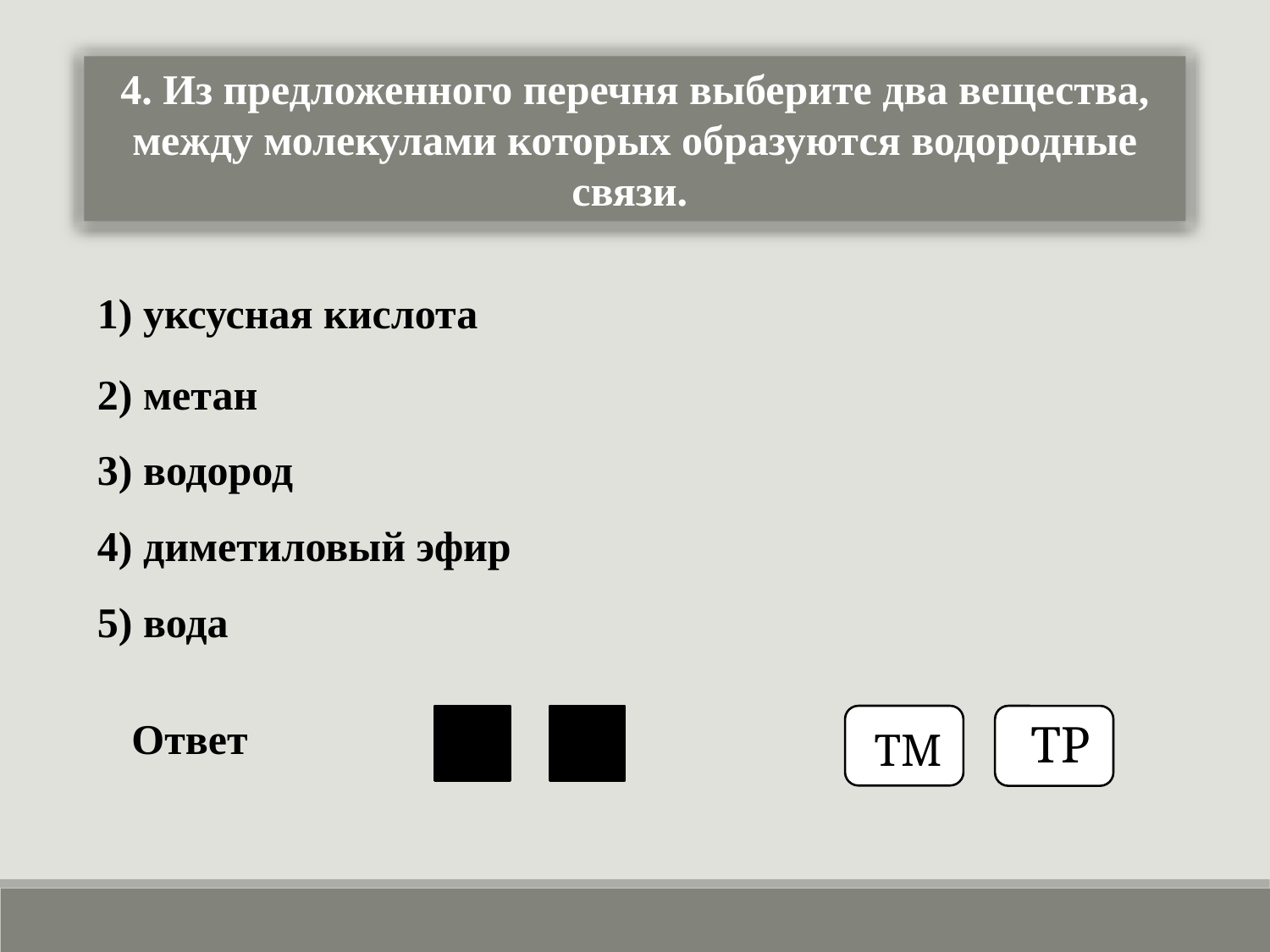

4. Из предложенного перечня выберите два вещества, между молекулами которых образуются водородные связи.
1) уксусная кислота

2) метан
3) водород
4) диметиловый эфир
5) вода
   Ответ
1

5

ТМ
ТР